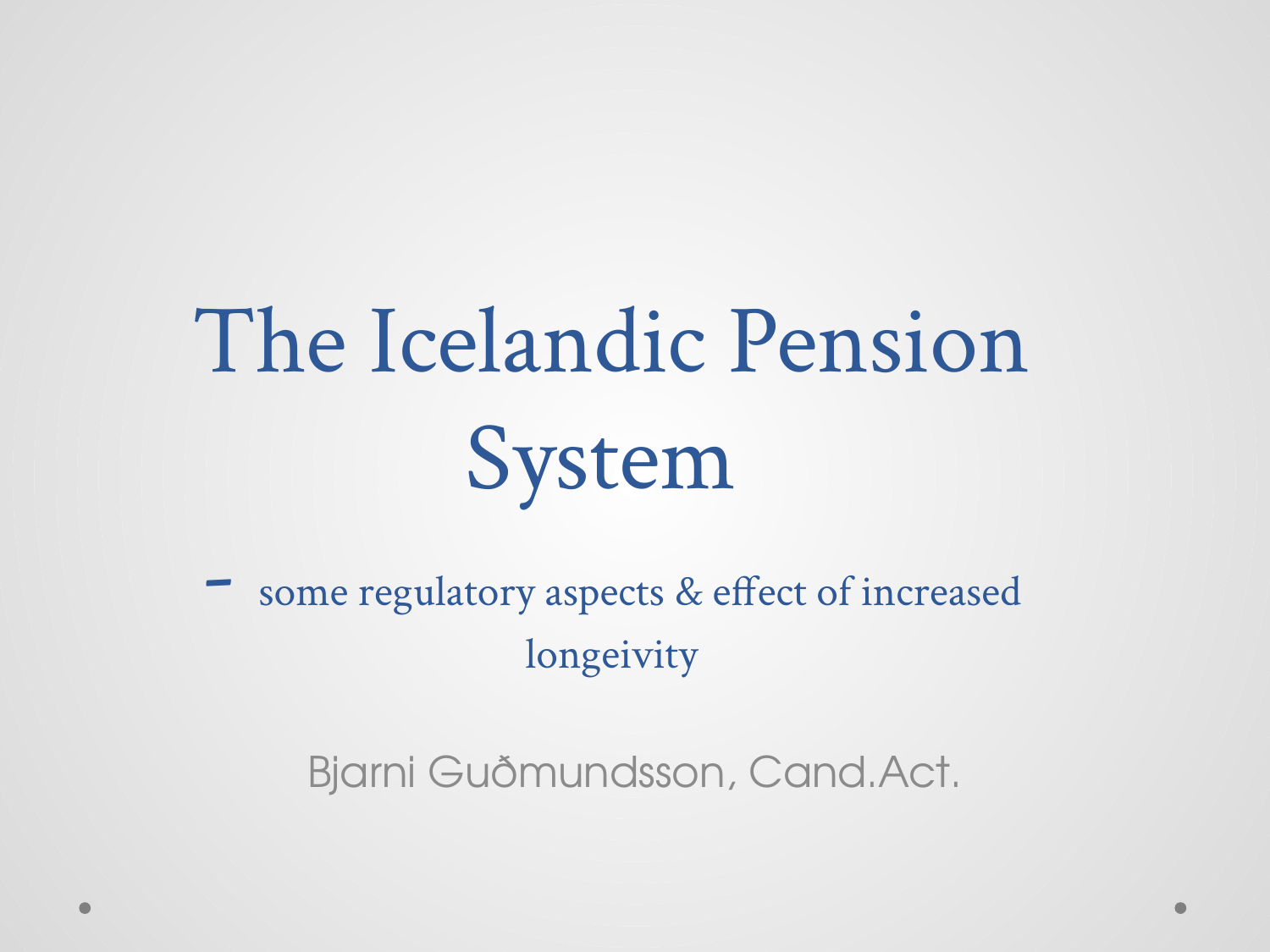

# The Icelandic Pension System - some regulatory aspects & effect of increased longeivity
Bjarni Guðmundsson, Cand.Act.